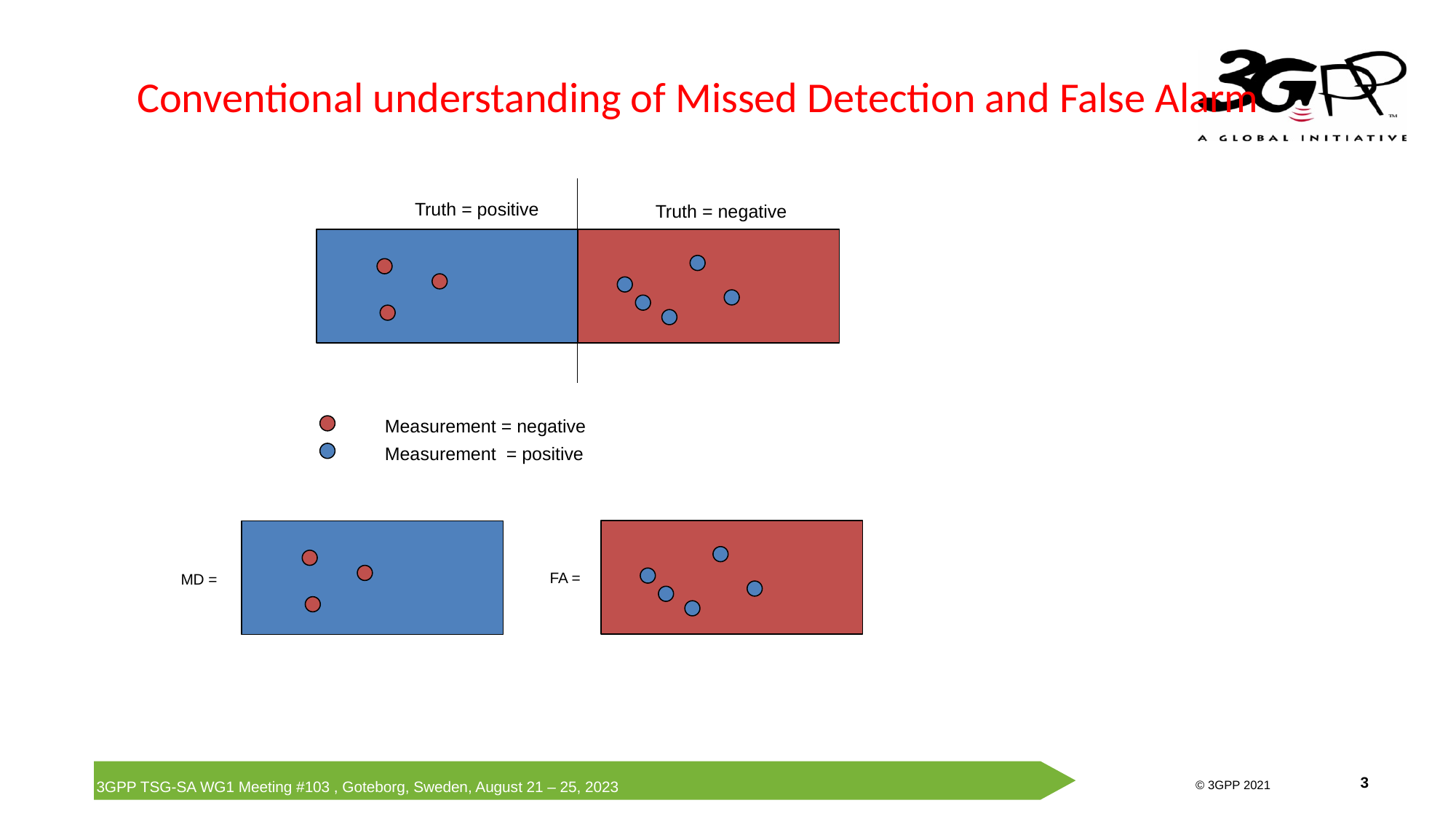

# Conventional understanding of Missed Detection and False Alarm
Truth = positive
Truth = negative

Measurement = negative

Measurement  = positive

FA =
MD =